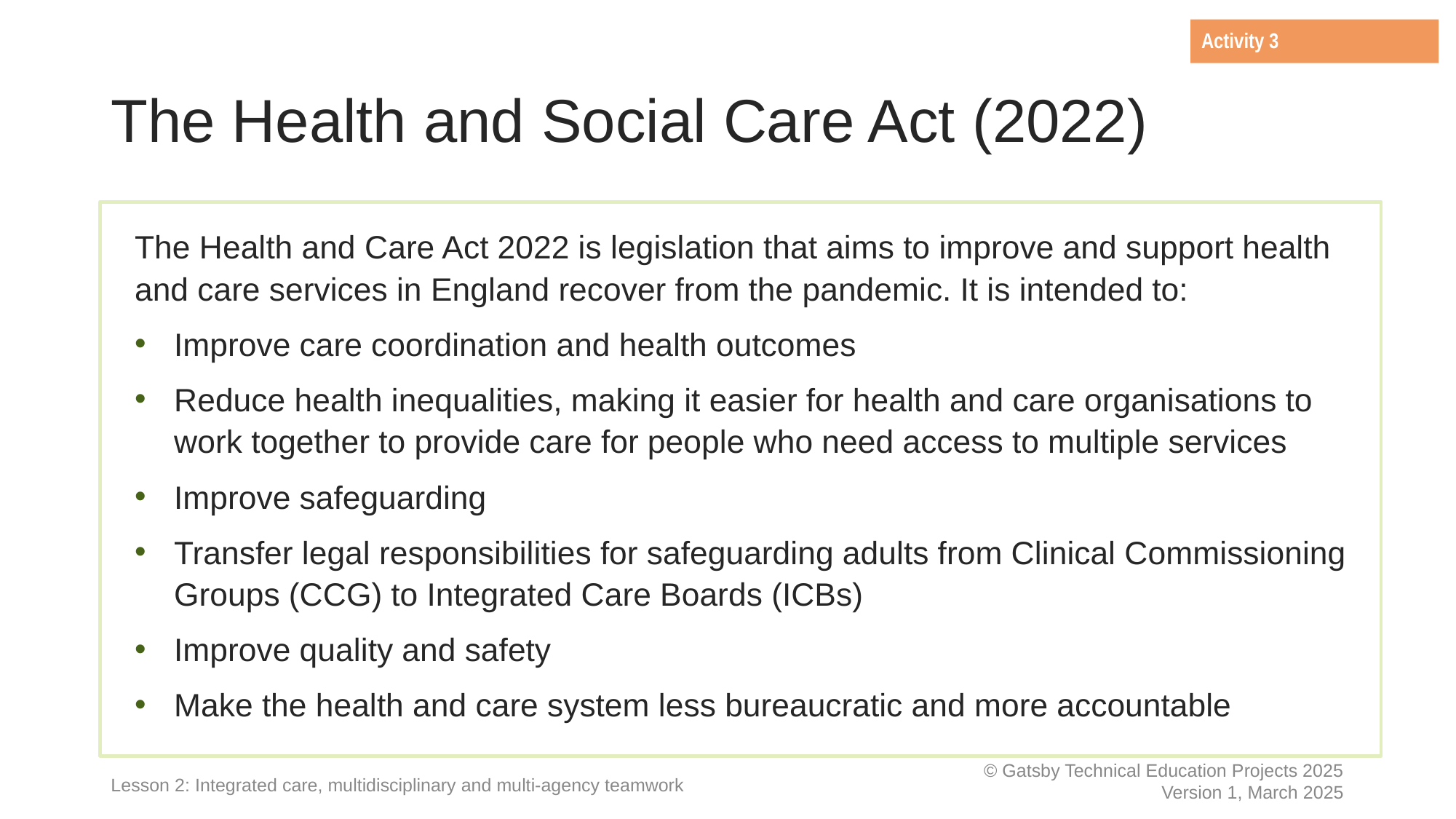

Activity 3
# The Health and Social Care Act (2022)
The Health and Care Act 2022 is legislation that aims to improve and support health and care services in England recover from the pandemic. It is intended to:
Improve care coordination and health outcomes
Reduce health inequalities, making it easier for health and care organisations to work together to provide care for people who need access to multiple services
Improve safeguarding
Transfer legal responsibilities for safeguarding adults from Clinical Commissioning Groups (CCG) to Integrated Care Boards (ICBs)
Improve quality and safety
Make the health and care system less bureaucratic and more accountable
Lesson 2: Integrated care, multidisciplinary and multi-agency teamwork